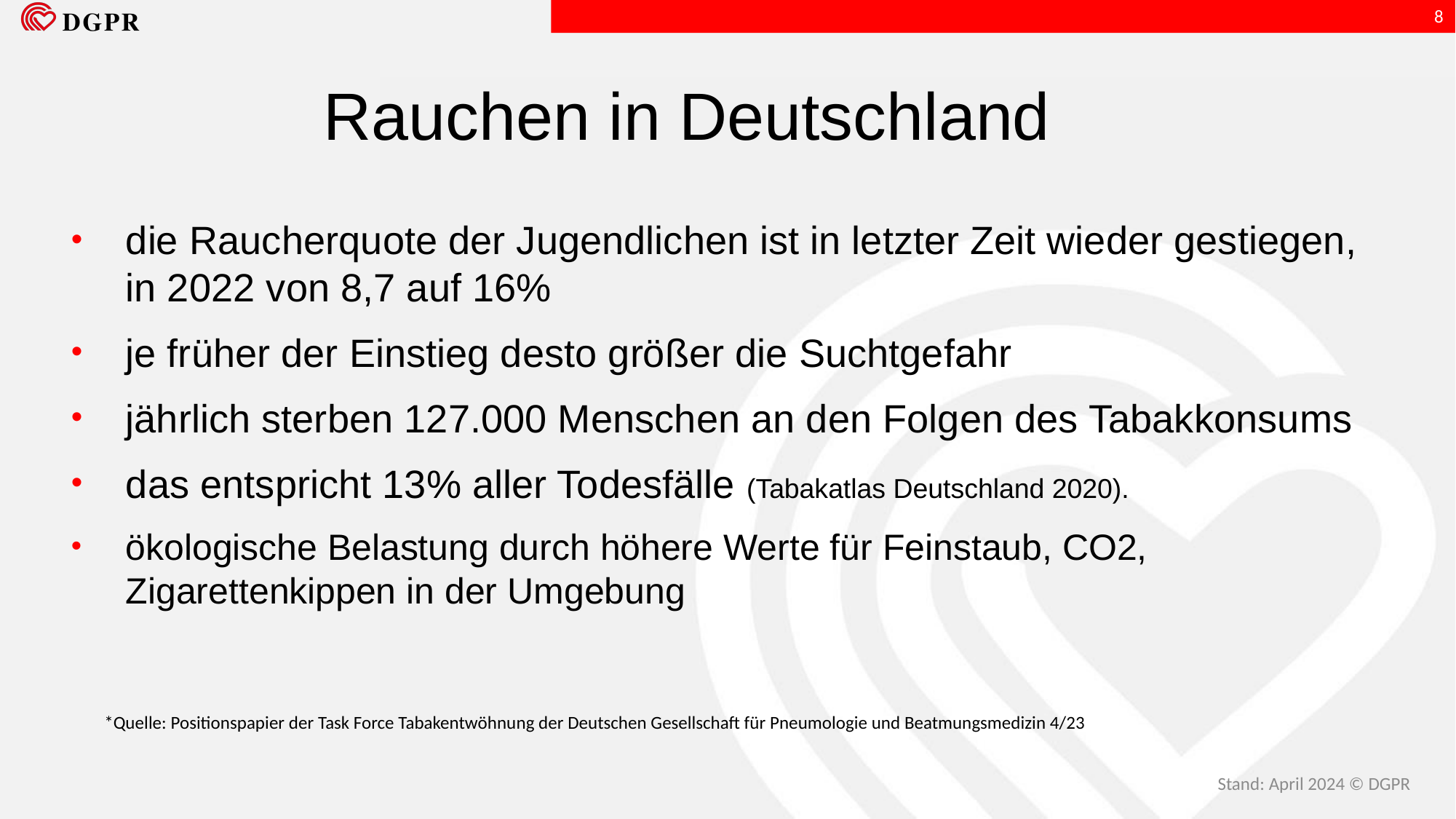

8
Rauchen in Deutschland
die Raucherquote der Jugendlichen ist in letzter Zeit wieder gestiegen, in 2022 von 8,7 auf 16%
je früher der Einstieg desto größer die Suchtgefahr
jährlich sterben 127.000 Menschen an den Folgen des Tabakkonsums
das entspricht 13% aller Todesfälle (Tabakatlas Deutschland 2020).
ökologische Belastung durch höhere Werte für Feinstaub, CO2, Zigarettenkippen in der Umgebung

*Quelle: Positionspapier der Task Force Tabakentwöhnung der Deutschen Gesellschaft für Pneumologie und Beatmungsmedizin 4/23
Stand: April 2024 © DGPR